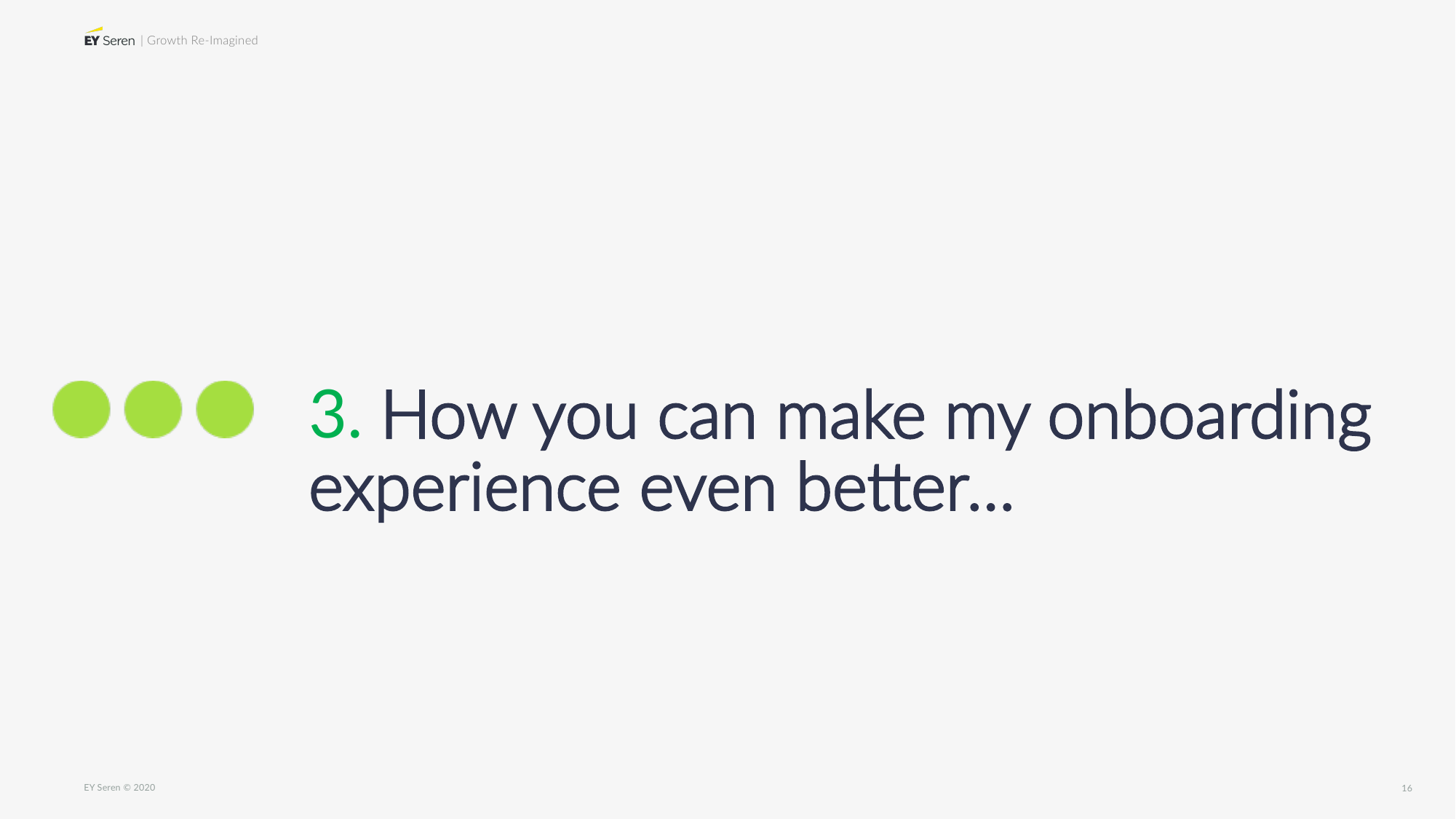

3. How you can make my onboarding experience even better…
16